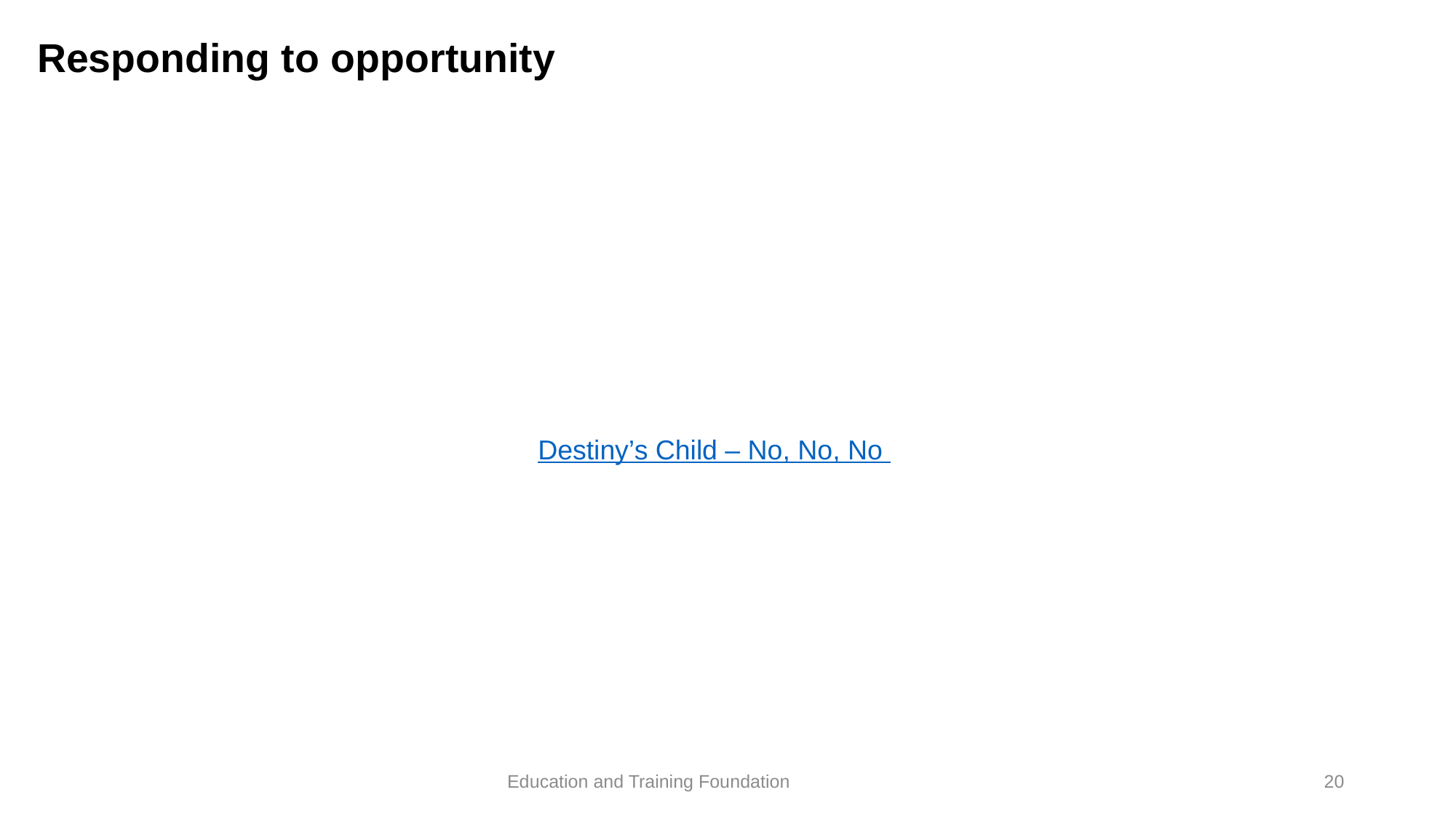

# Responding to opportunity
Destiny’s Child – No, No, No
20
Education and Training Foundation